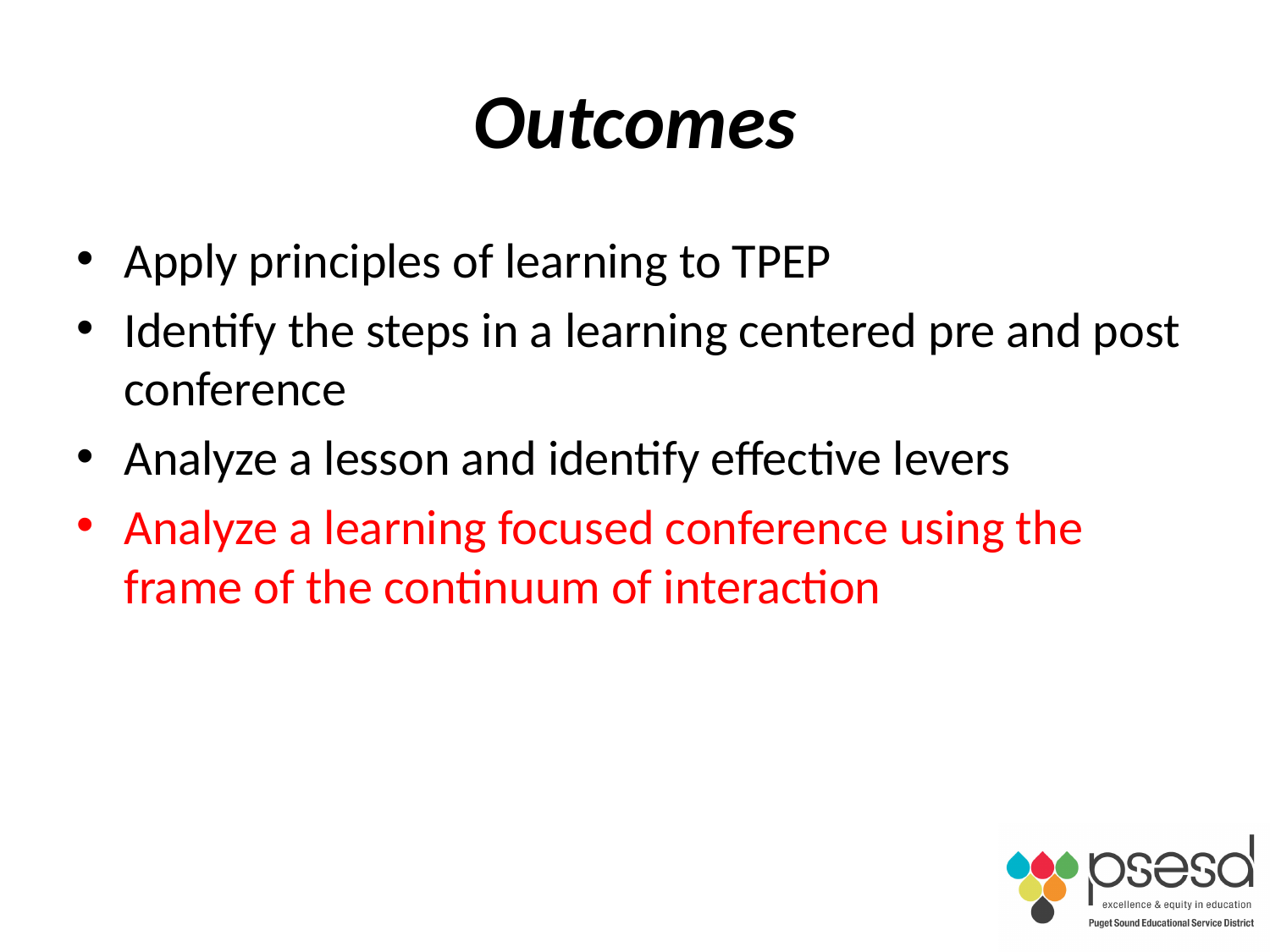

# Outcomes
Apply principles of learning to TPEP
Identify the steps in a learning centered pre and post conference
Analyze a lesson and identify effective levers
Analyze a learning focused conference using the frame of the continuum of interaction